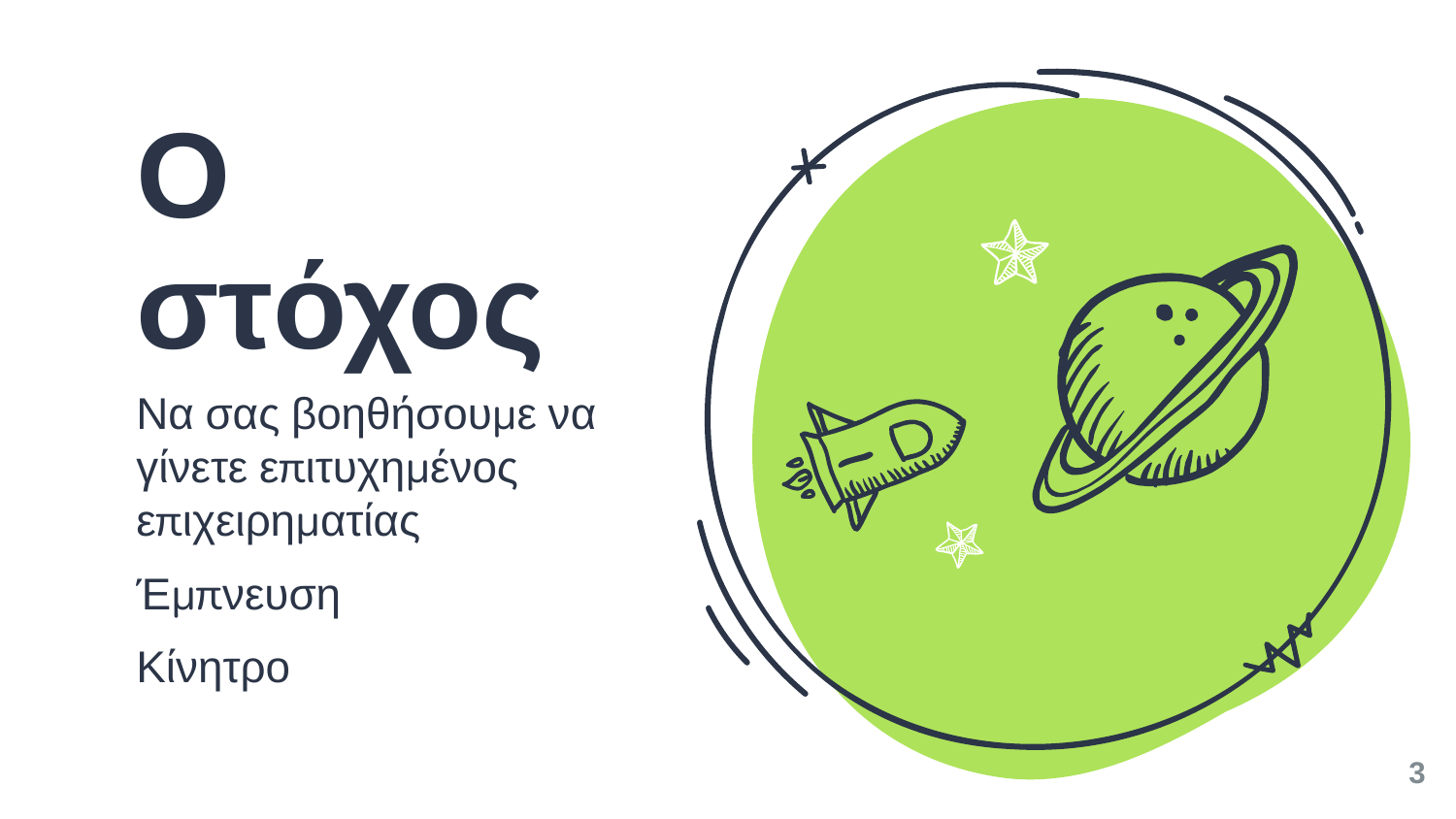

Ο στόχος

Να σας βοηθήσουμε να γίνετε επιτυχημένος επιχειρηματίας
Έμπνευση
Κίνητρο

3